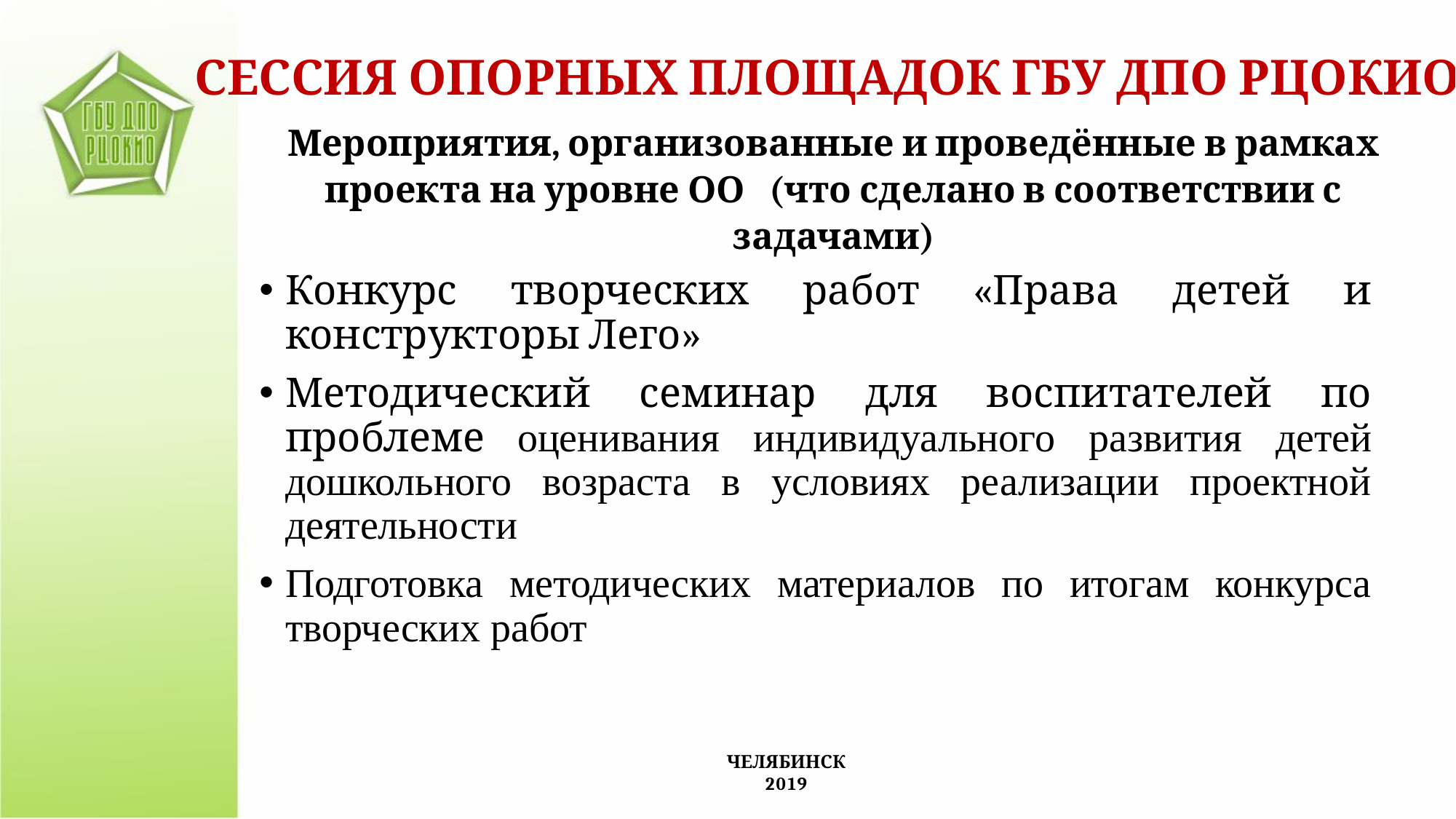

СЕССИЯ ОПОРНЫХ ПЛОЩАДОК ГБУ ДПО РЦОКИО
Мероприятия, организованные и проведённые в рамках проекта на уровне ОО   (что сделано в соответствии с задачами)
Конкурс творческих работ «Права детей и конструкторы Лего»
Методический семинар для воспитателей по проблеме оценивания индивидуального развития детей дошкольного возраста в условиях реализации проектной деятельности
Подготовка методических материалов по итогам конкурса творческих работ
ЧЕЛЯБИНСК
2019